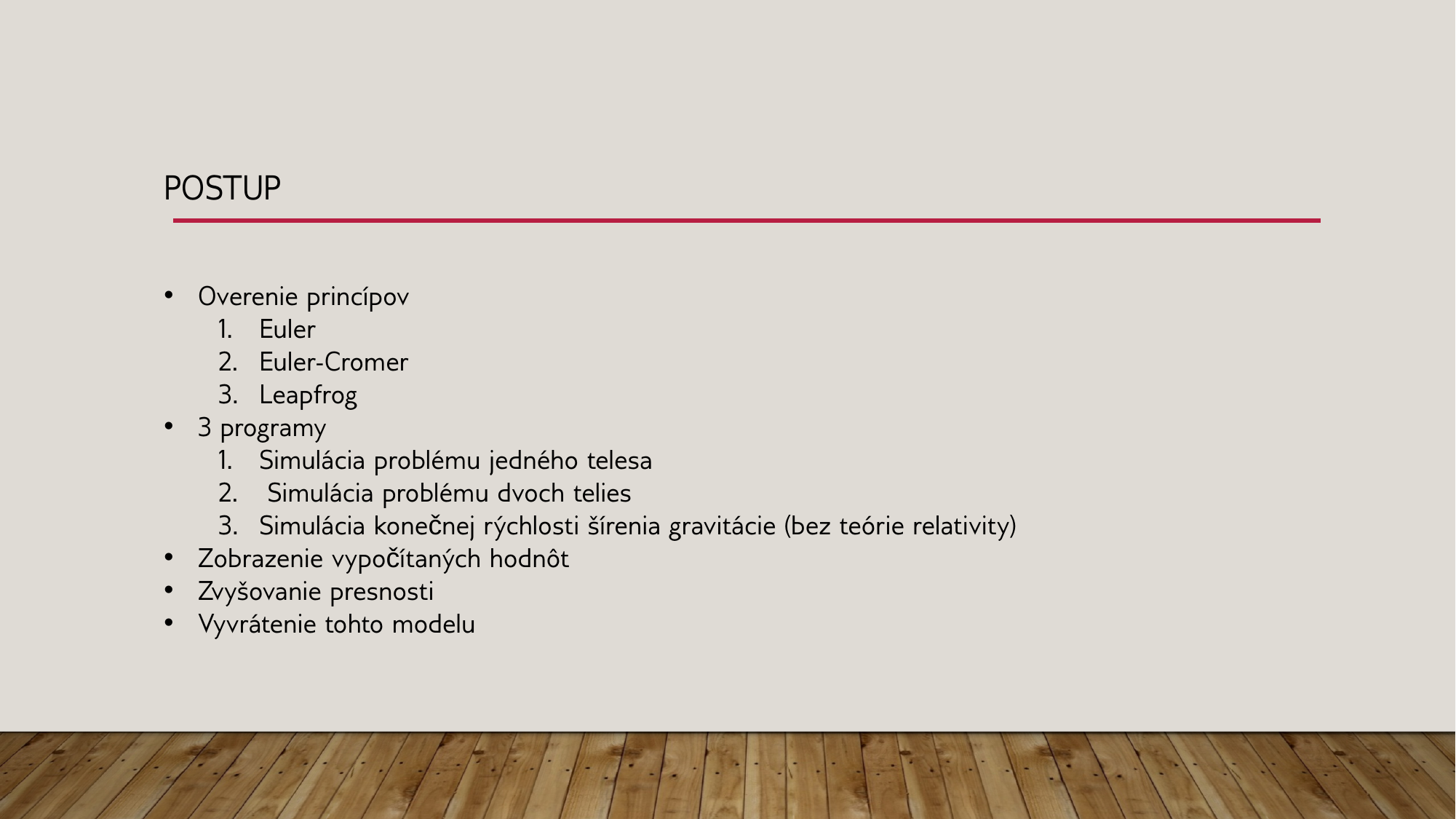

# postup
Overenie princípov
Euler
Euler-Cromer
Leapfrog
3 programy
Simulácia problému jedného telesa
 Simulácia problému dvoch telies
Simulácia konečnej rýchlosti šírenia gravitácie (bez teórie relativity)
Zobrazenie vypočítaných hodnôt
Zvyšovanie presnosti
Vyvrátenie tohto modelu